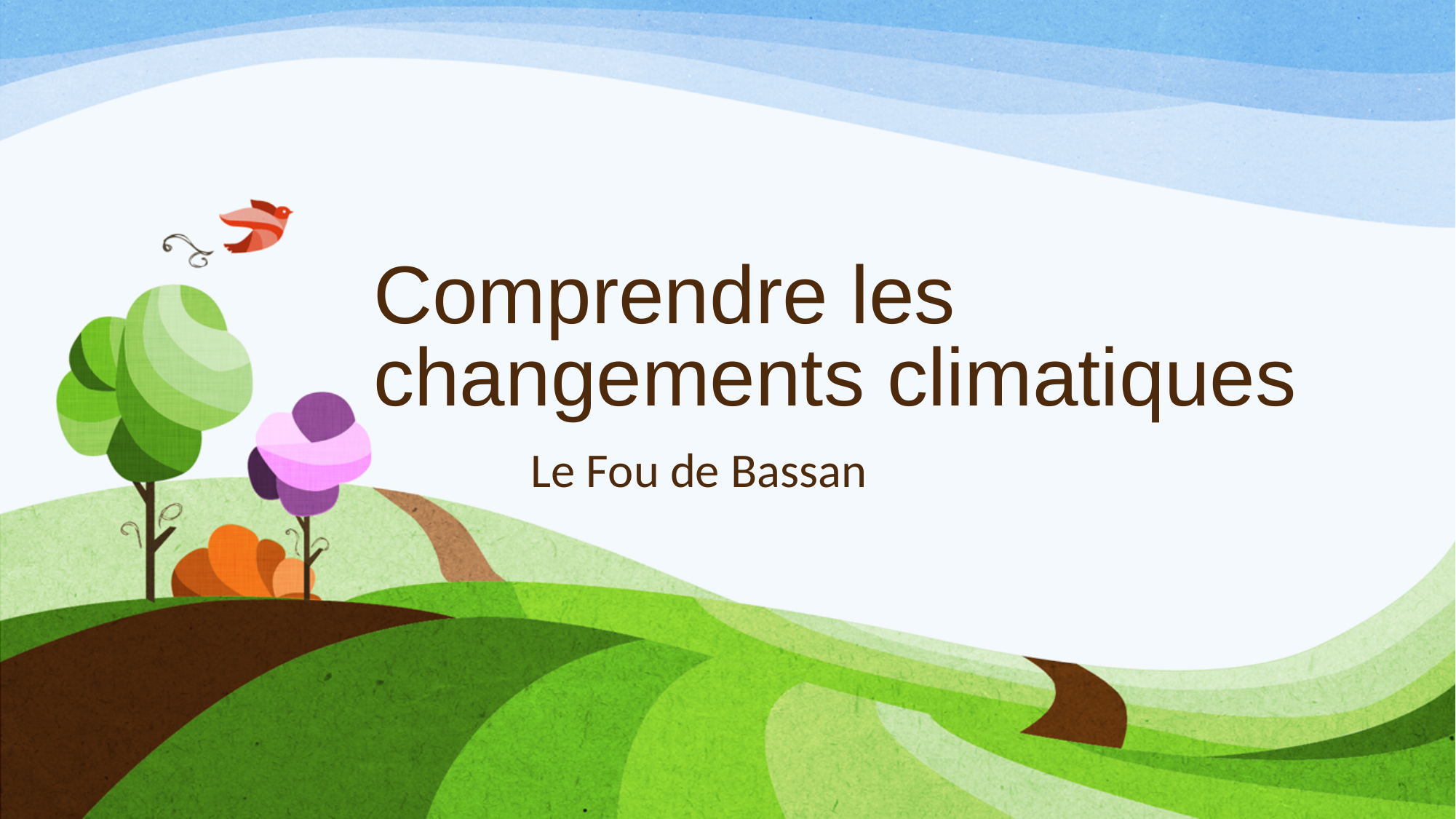

# Comprendre les changements climatiques
 Le Fou de Bassan